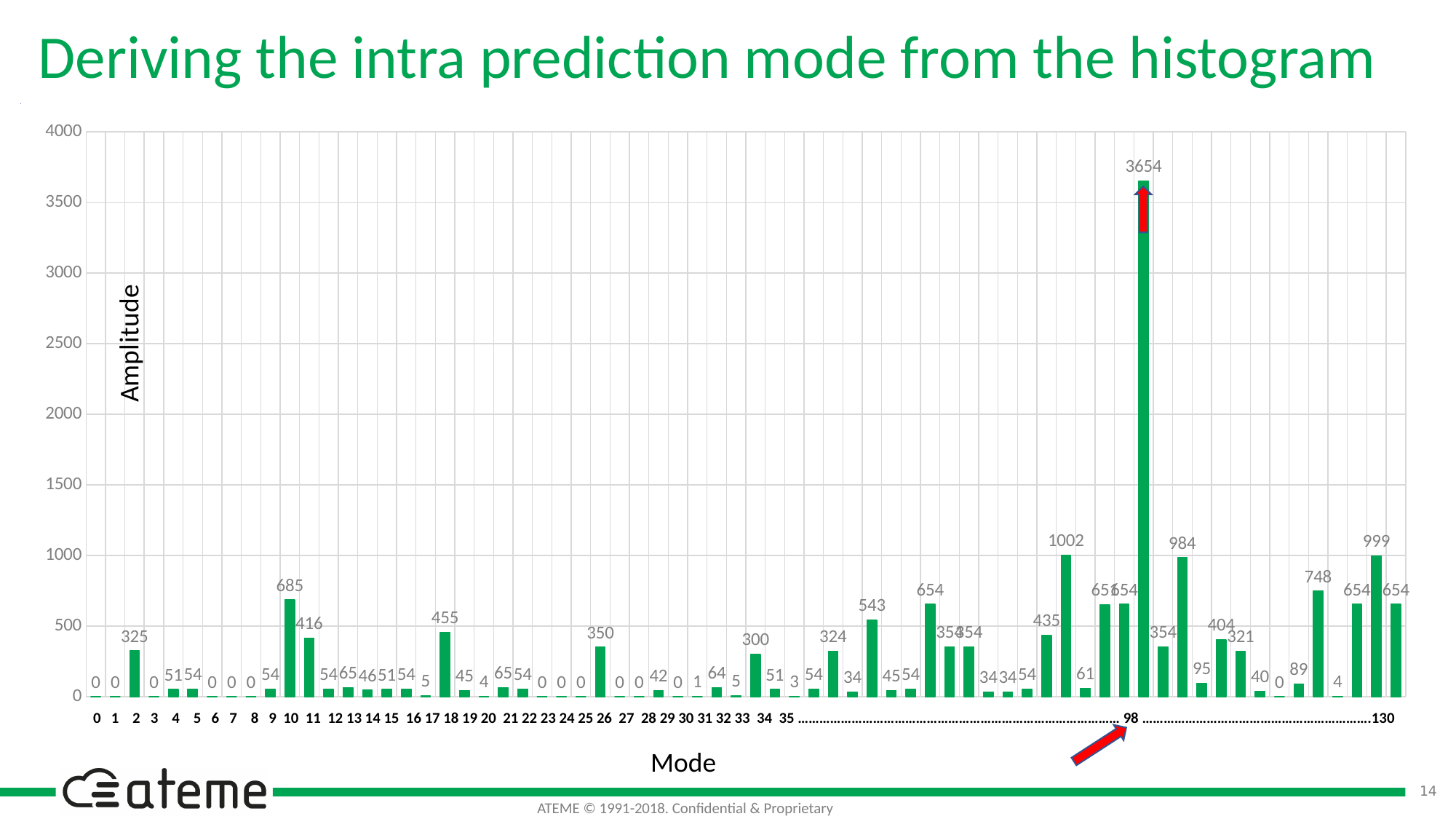

Mode
# Deriving the intra prediction mode from the histogram

### Chart

| Category |  |
|---|---|
0   1    2   3    4    5   6   7    8   9  10  11  12 13 14 15  16 17 18 19 20  21 22 23 24 25 26  27  28 29 30 31 32 33  34  35 ……………………………………………………………………………… 98 ……………………………………………………….130

Mode